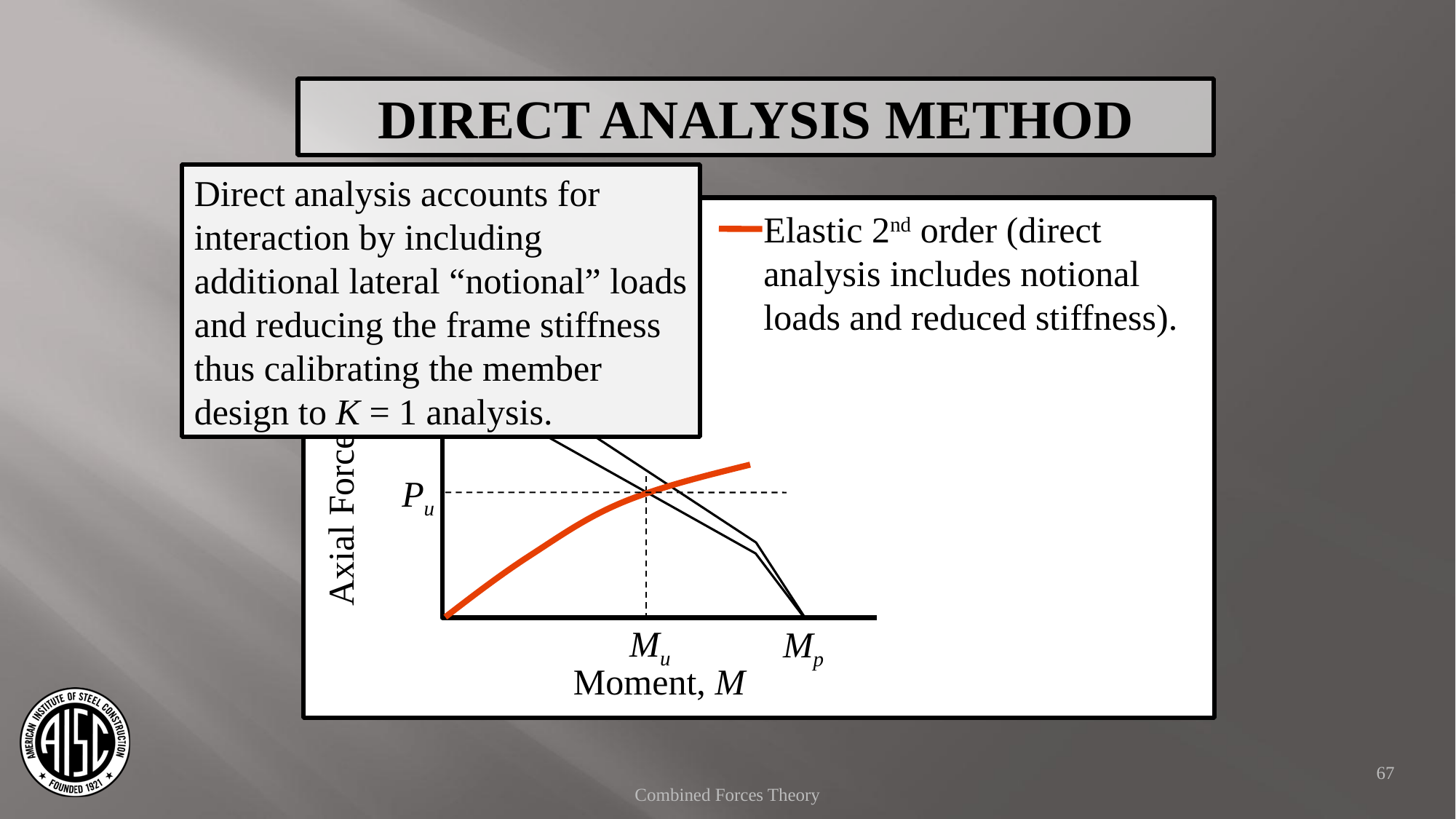

DIRECT ANALYSIS METHOD
Direct analysis accounts for interaction by including additional lateral “notional” loads and reducing the frame stiffness thus calibrating the member design to K = 1 analysis.

Elastic 2nd order (direct analysis includes notional loads and reduced stiffness).

Py

PnL

Axial Force, P

Pu
Mu
Mp
Moment, M
67
Combined Forces Theory